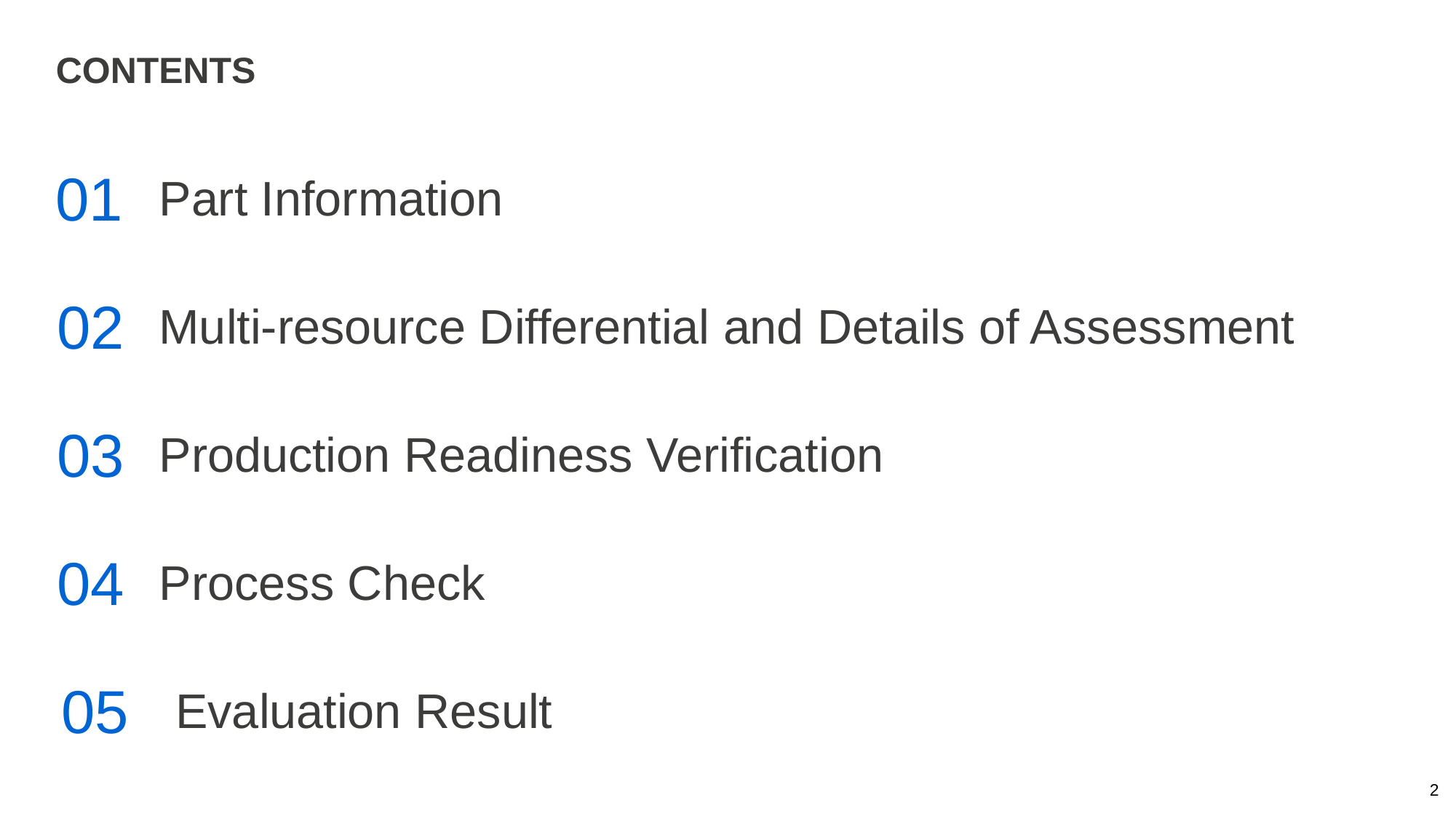

# Contents
01
Part Information
02
Multi-resource Differential and Details of Assessment
03
Production Readiness Verification
04
Process Check
05
Evaluation Result